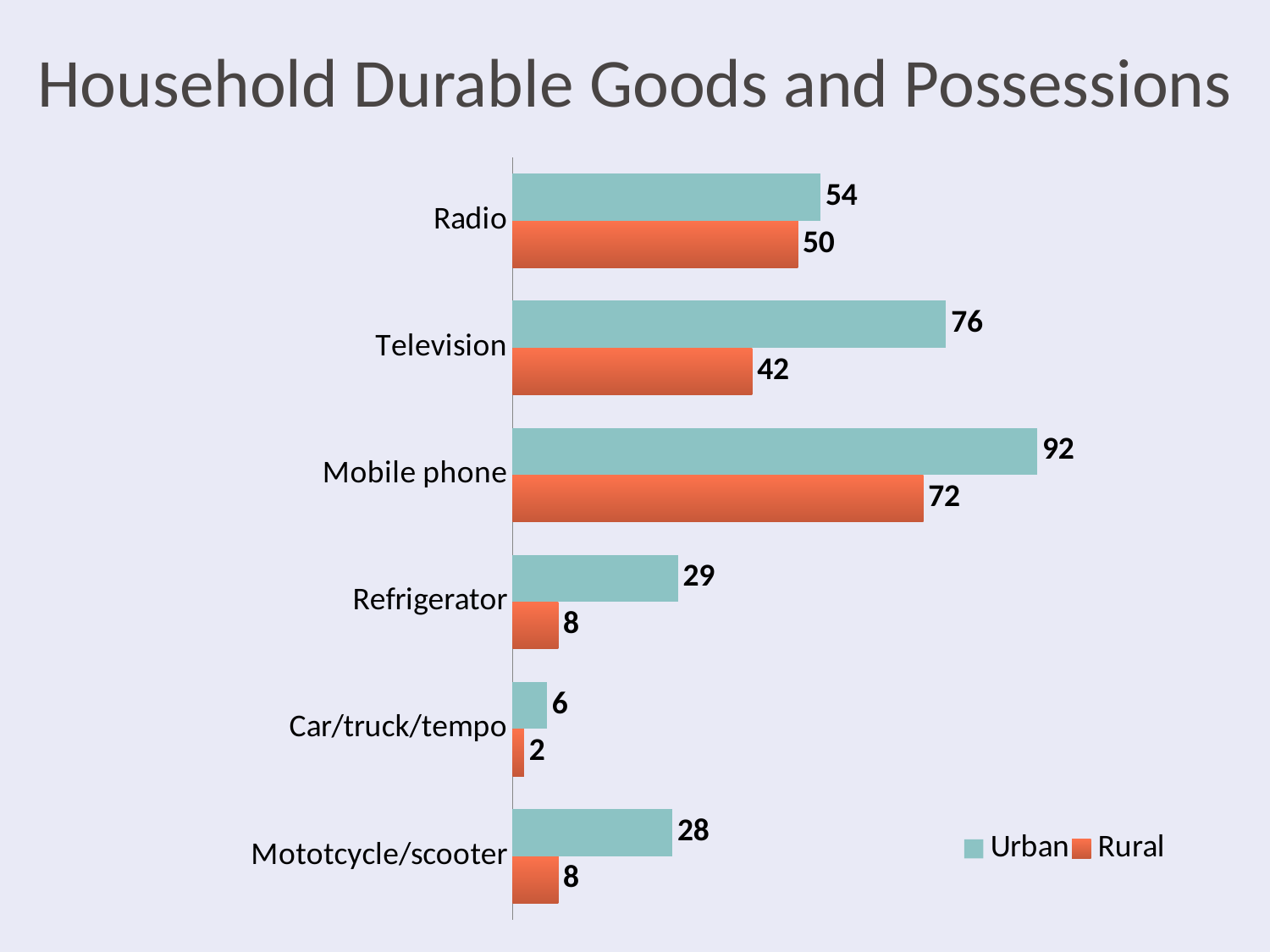

# Household Durable Goods and Possessions

### Chart

| Category | Rural | Urban |
|---|---|---|
| Mototcycle/scooter | 8.0 | 28.0 |
| Car/truck/tempo | 2.0 | 6.0 |
| Refrigerator | 8.0 | 29.0 |
| Mobile phone | 72.0 | 92.0 |
| Television | 42.0 | 76.0 |
| Radio | 50.0 | 54.0 |